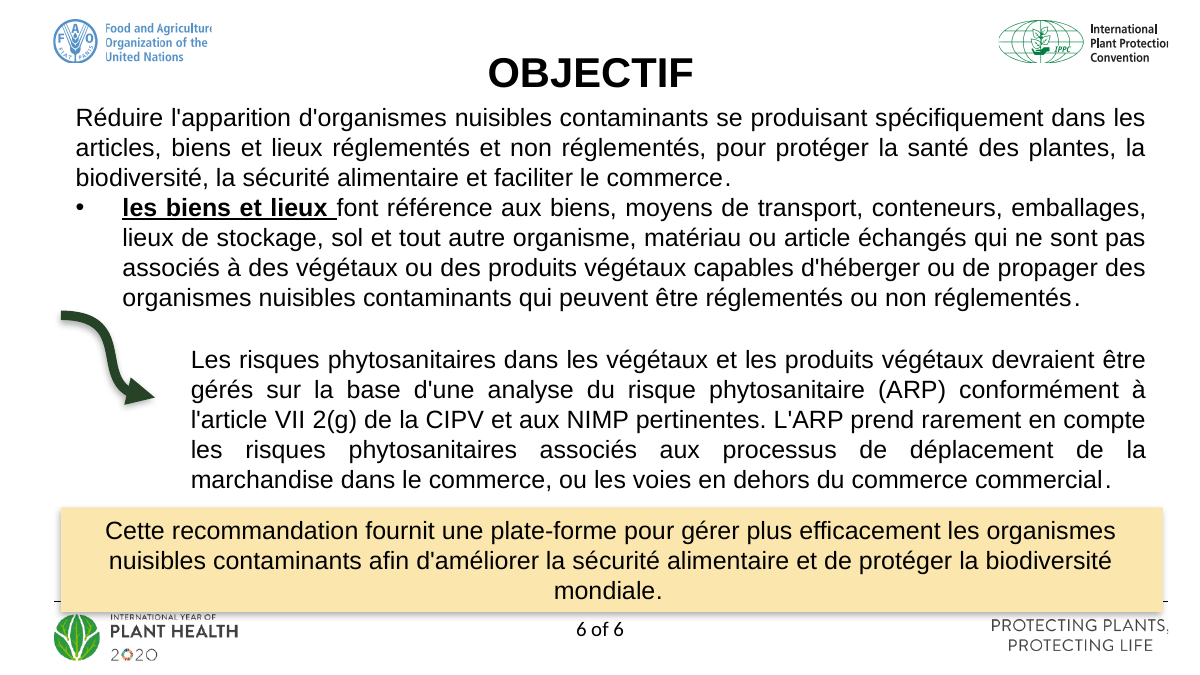

# OBJECTIF
Réduire l'apparition d'organismes nuisibles contaminants se produisant spécifiquement dans les articles, biens et lieux réglementés et non réglementés, pour protéger la santé des plantes, la biodiversité, la sécurité alimentaire et faciliter le commerce.
les biens et lieux font référence aux biens, moyens de transport, conteneurs, emballages, lieux de stockage, sol et tout autre organisme, matériau ou article échangés qui ne sont pas associés à des végétaux ou des produits végétaux capables d'héberger ou de propager des organismes nuisibles contaminants qui peuvent être réglementés ou non réglementés.
Les risques phytosanitaires dans les végétaux et les produits végétaux devraient être gérés sur la base d'une analyse du risque phytosanitaire (ARP) conformément à l'article VII 2(g) de la CIPV et aux NIMP pertinentes. L'ARP prend rarement en compte les risques phytosanitaires associés aux processus de déplacement de la marchandise dans le commerce, ou les voies en dehors du commerce commercial.
Cette recommandation fournit une plate-forme pour gérer plus efficacement les organismes nuisibles contaminants afin d'améliorer la sécurité alimentaire et de protéger la biodiversité mondiale.
6 of 6